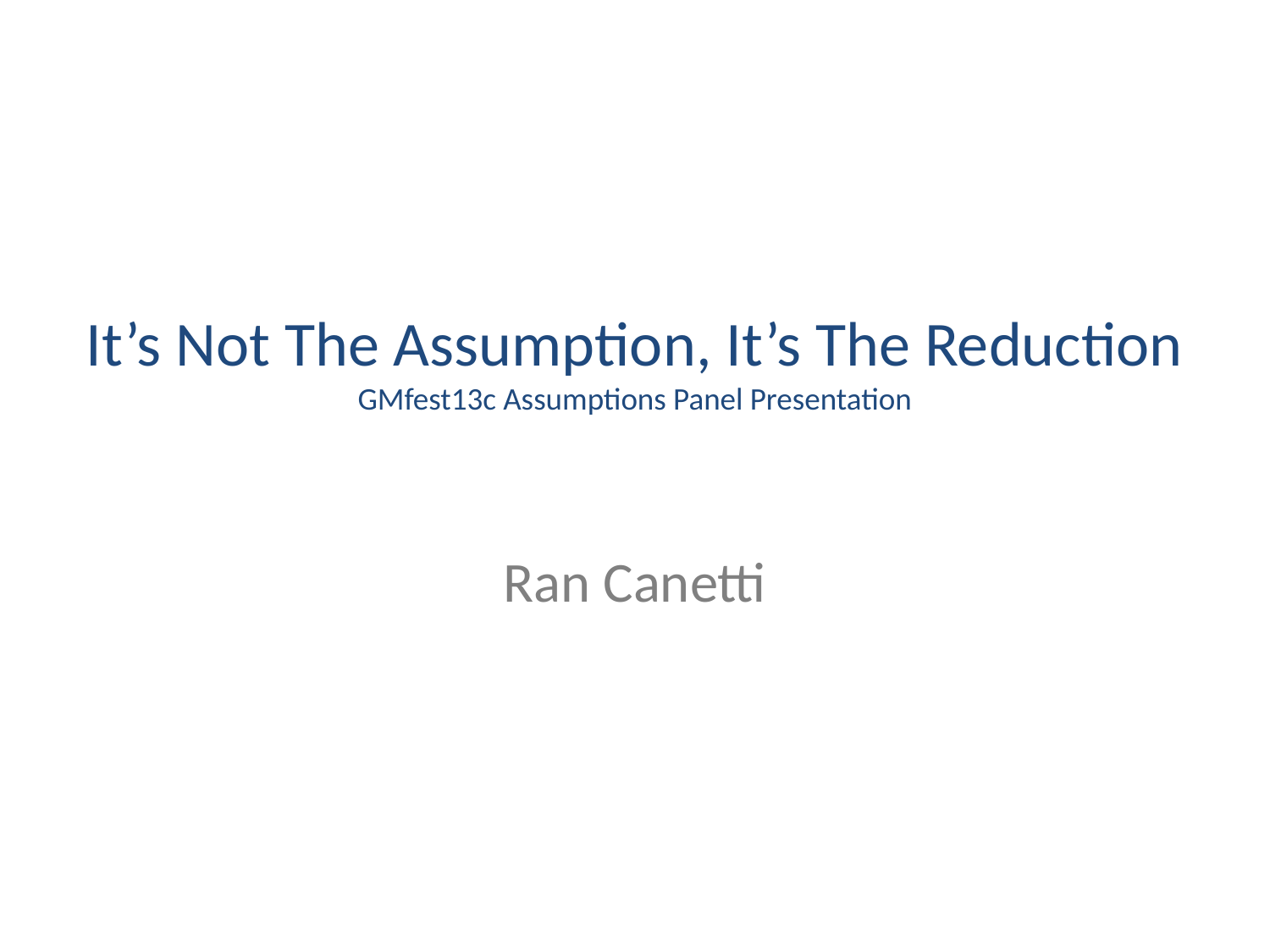

# It’s Not The Assumption, It’s The Reduction GMfest13c Assumptions Panel Presentation
Ran Canetti